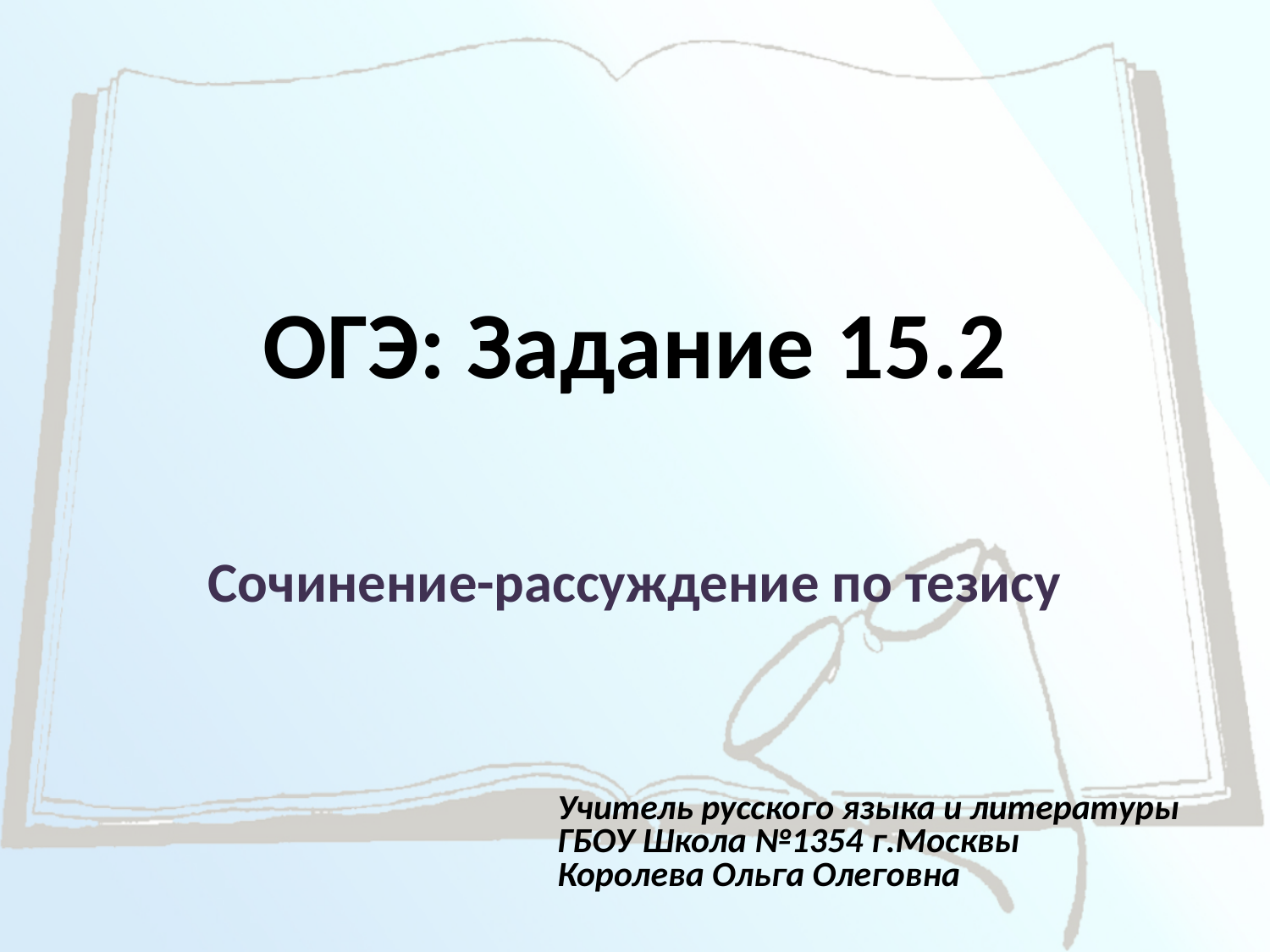

# ОГЭ: Задание 15.2
Сочинение-рассуждение по тезису
Учитель русского языка и литературы
ГБОУ Школа №1354 г.Москвы
Королева Ольга Олеговна